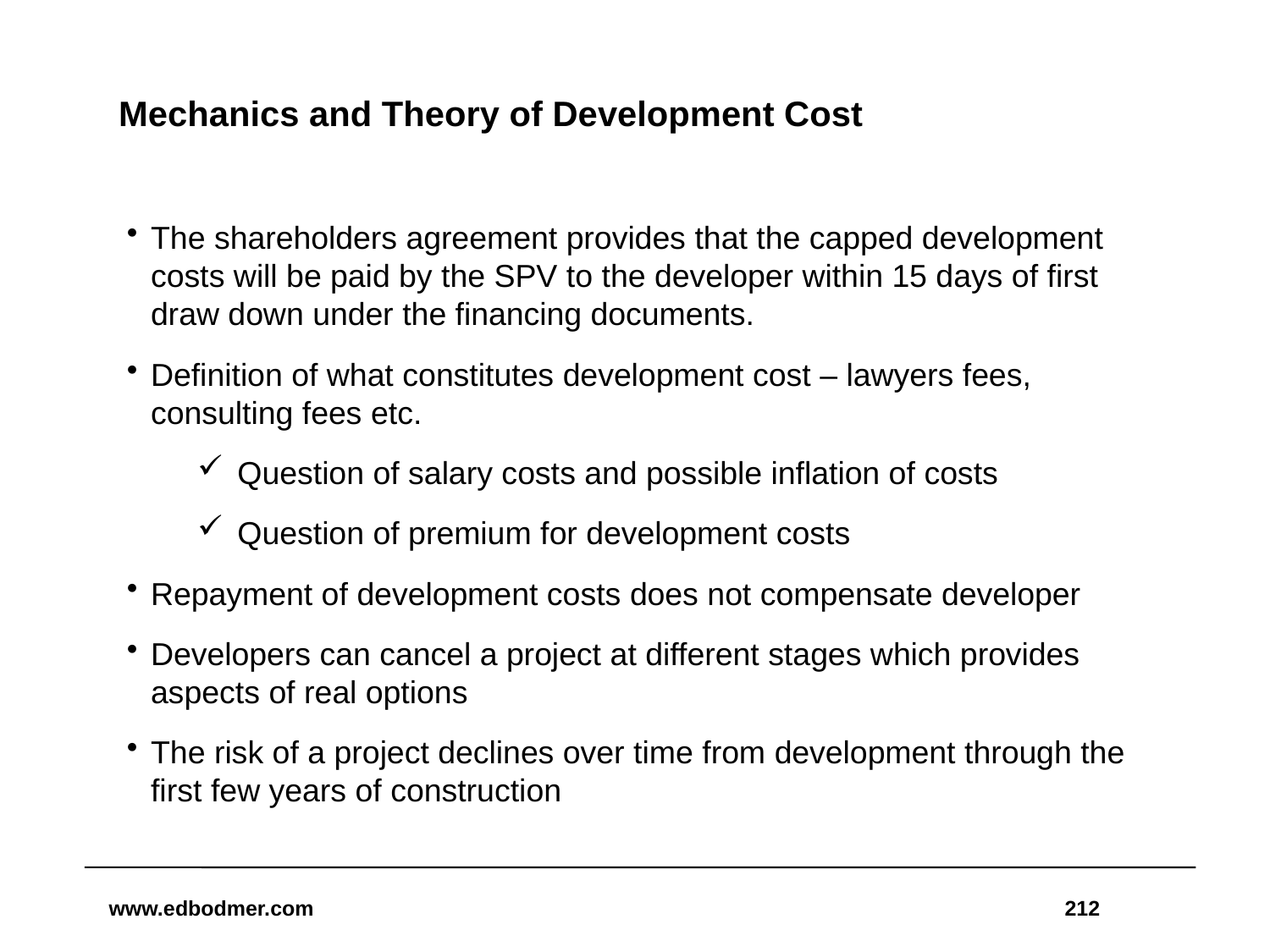

# Mechanics and Theory of Development Cost
The shareholders agreement provides that the capped development costs will be paid by the SPV to the developer within 15 days of first draw down under the financing documents.
Definition of what constitutes development cost – lawyers fees, consulting fees etc.
Question of salary costs and possible inflation of costs
Question of premium for development costs
Repayment of development costs does not compensate developer
Developers can cancel a project at different stages which provides aspects of real options
The risk of a project declines over time from development through the first few years of construction